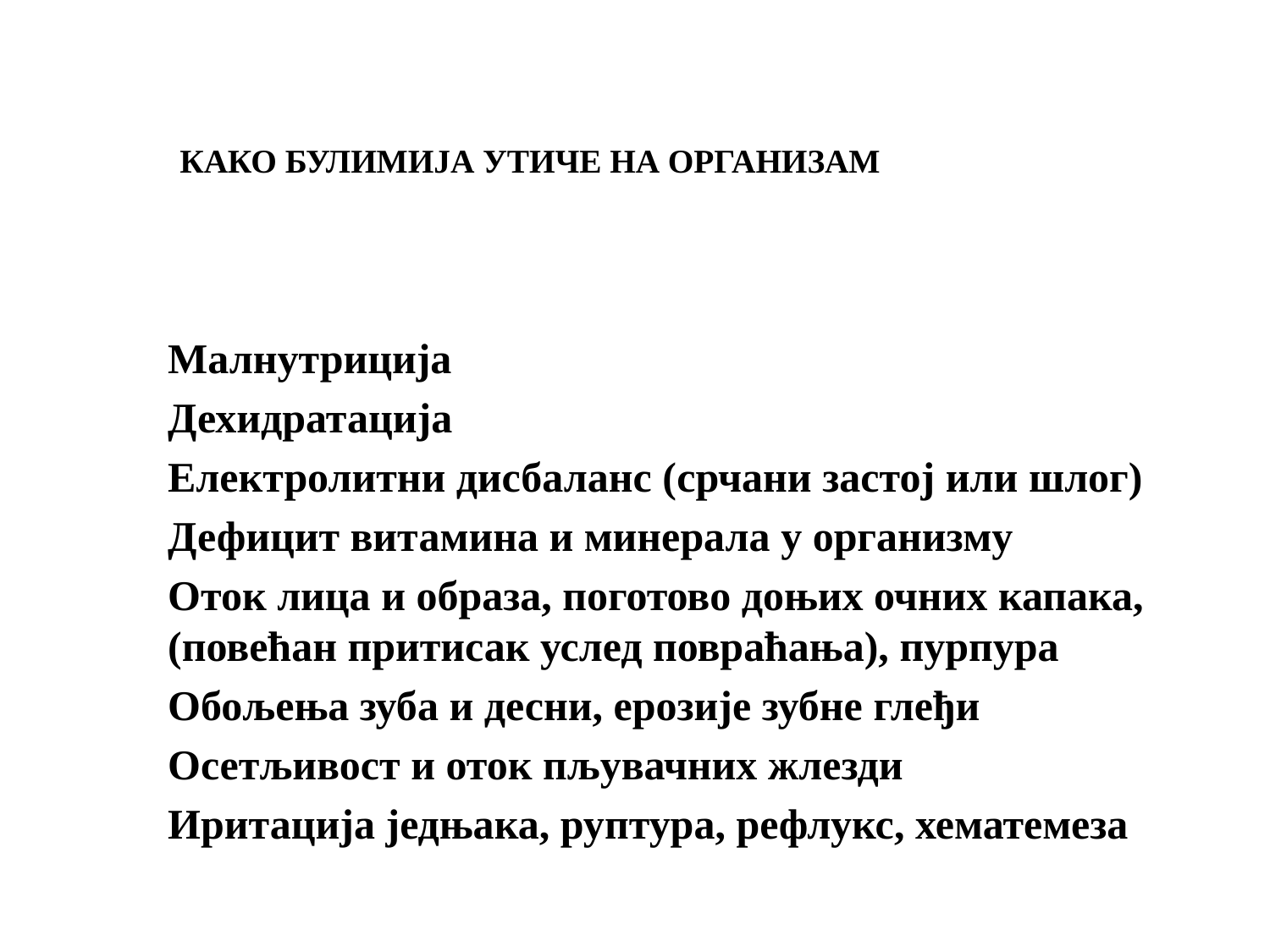

# КАКО БУЛИМИЈА УТИЧЕ НА ОРГАНИЗАМ
Малнутриција
Дехидратација
Електролитни дисбаланс (срчани застој или шлог)
Дефицит витамина и минерала у организму
Оток лица и образа, поготово доњих очних капака, (повећан притисак услед повраћања), пурпура
Обољења зуба и десни, ерозије зубне глеђи
Осетљивост и оток пљувачних жлезди
Иритација једњака, руптура, рефлукс, хематемеза